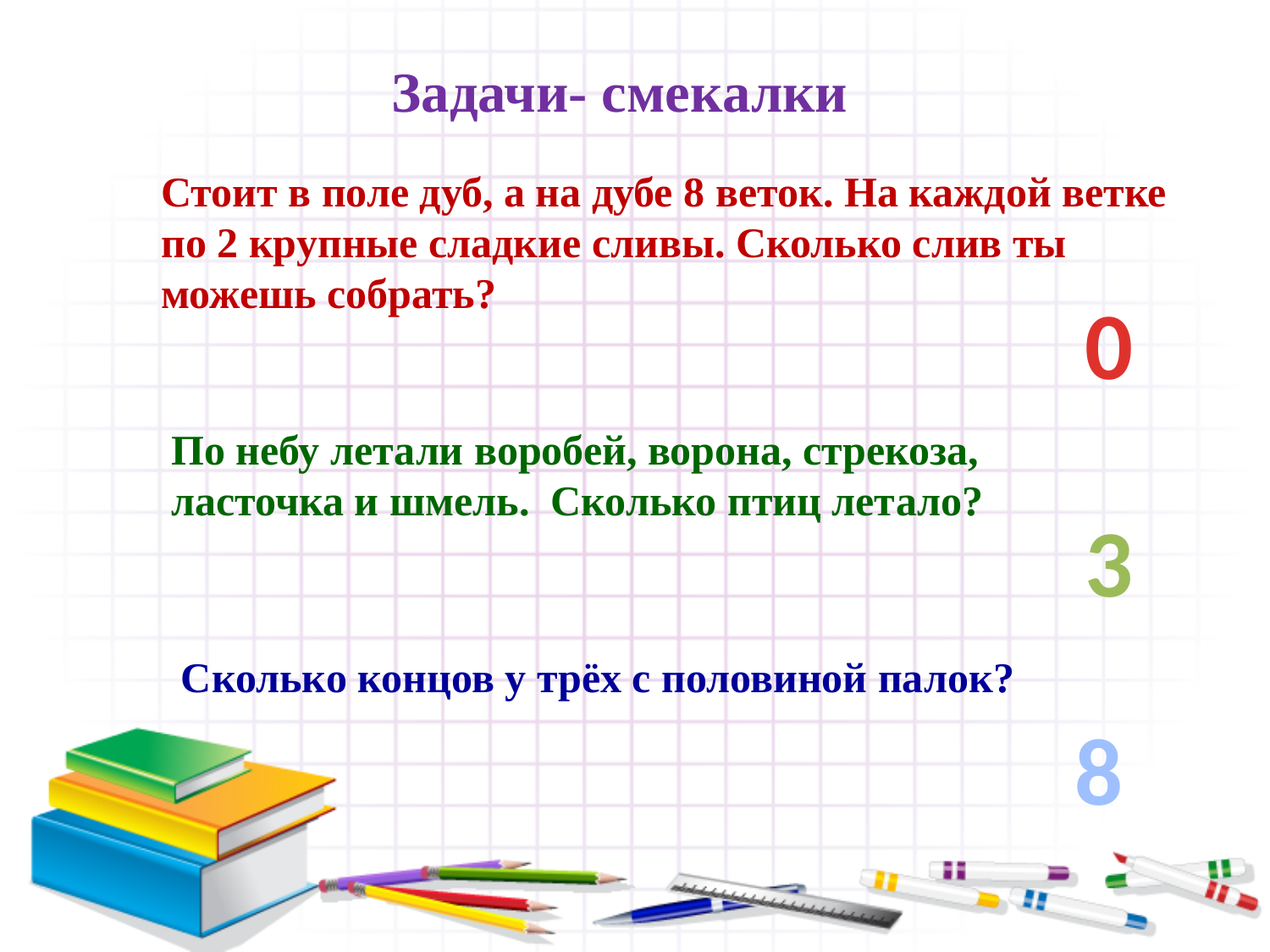

Задачи- смекалки

Стоит в поле дуб, а на дубе 8 веток. На каждой ветке по 2 крупные сладкие сливы. Сколько слив ты можешь собрать?

0

По небу летали воробей, ворона, стрекоза, ласточка и шмель.  Сколько птиц летало?
3

Сколько концов у трёх с половиной палок?
8